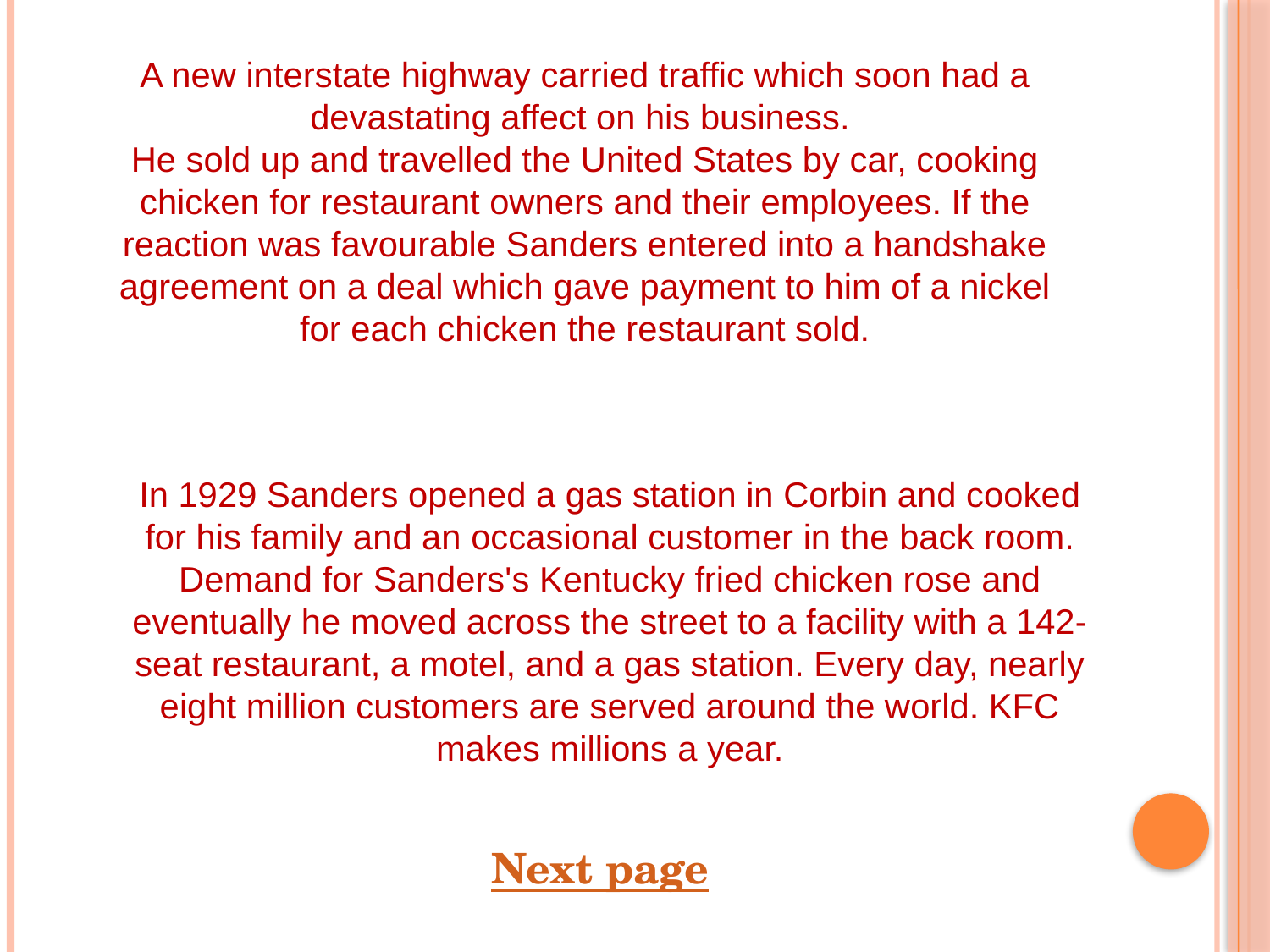

A new interstate highway carried traffic which soon had a devastating affect on his business.
He sold up and travelled the United States by car, cooking chicken for restaurant owners and their employees. If the reaction was favourable Sanders entered into a handshake agreement on a deal which gave payment to him of a nickel for each chicken the restaurant sold.
In 1929 Sanders opened a gas station in Corbin and cooked for his family and an occasional customer in the back room. Demand for Sanders's Kentucky fried chicken rose and eventually he moved across the street to a facility with a 142-seat restaurant, a motel, and a gas station. Every day, nearly eight million customers are served around the world. KFC makes millions a year.
Next page